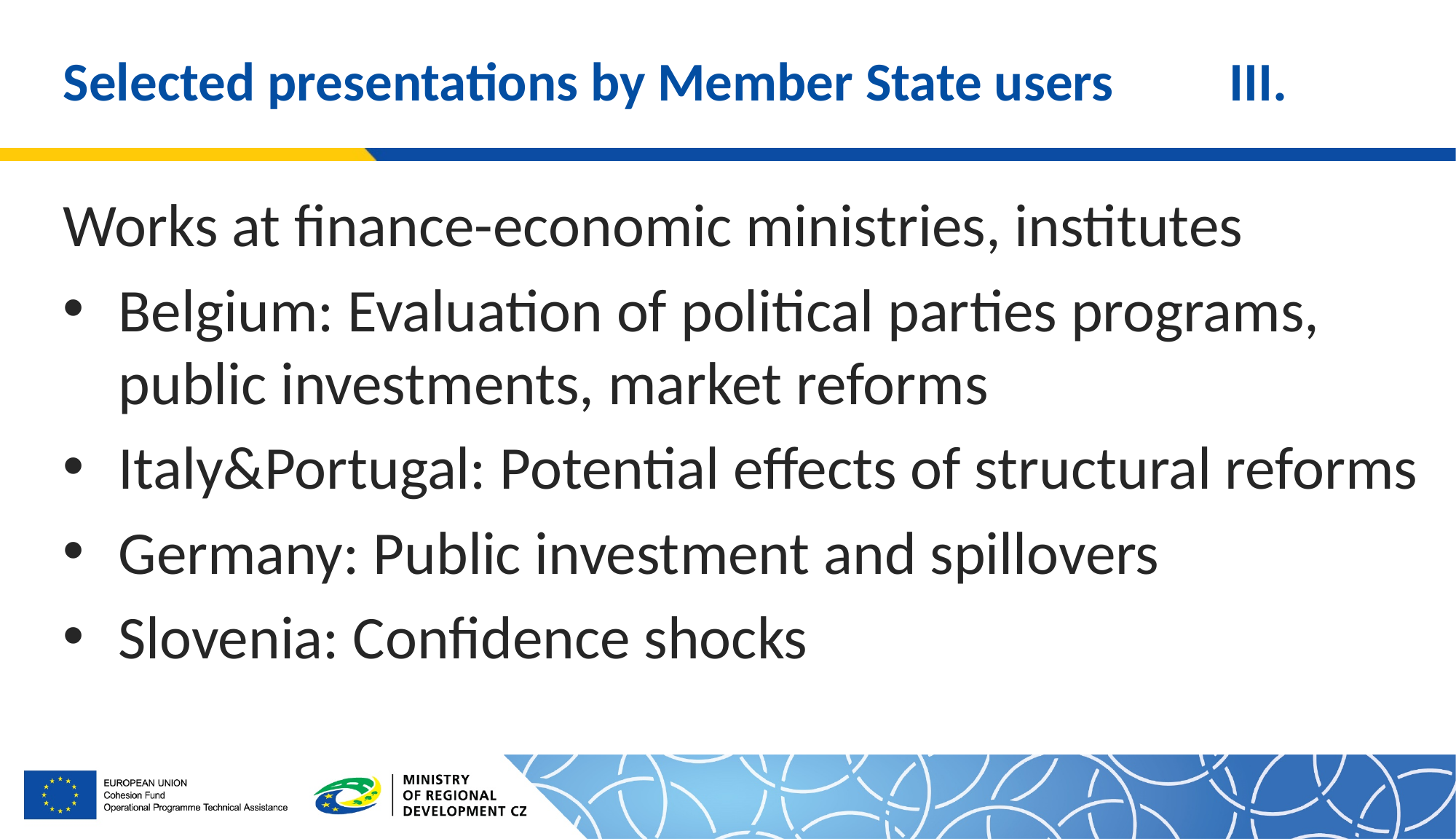

# Selected presentations by Member State users	      III.
Works at finance-economic ministries, institutes
Belgium: Evaluation of political parties programs, public investments, market reforms
Italy&Portugal: Potential effects of structural reforms
Germany: Public investment and spillovers
Slovenia: Confidence shocks